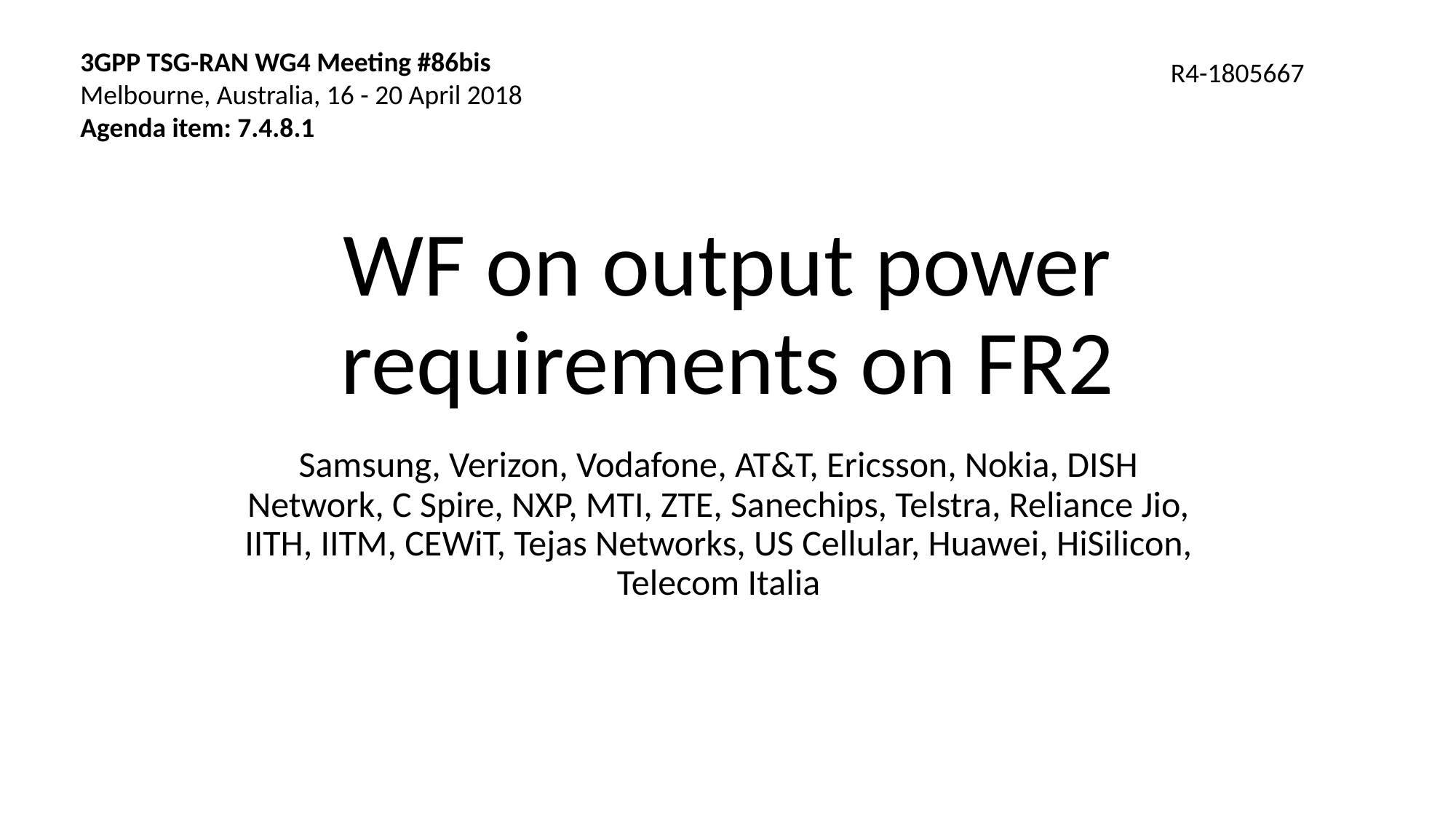

3GPP TSG-RAN WG4 Meeting #86bis
Melbourne, Australia, 16 - 20 April 2018
Agenda item: 7.4.8.1
R4-1805667
# WF on output power requirements on FR2
Samsung, Verizon, Vodafone, AT&T, Ericsson, Nokia, DISH Network, C Spire, NXP, MTI, ZTE, Sanechips, Telstra, Reliance Jio, IITH, IITM, CEWiT, Tejas Networks, US Cellular, Huawei, HiSilicon, Telecom Italia